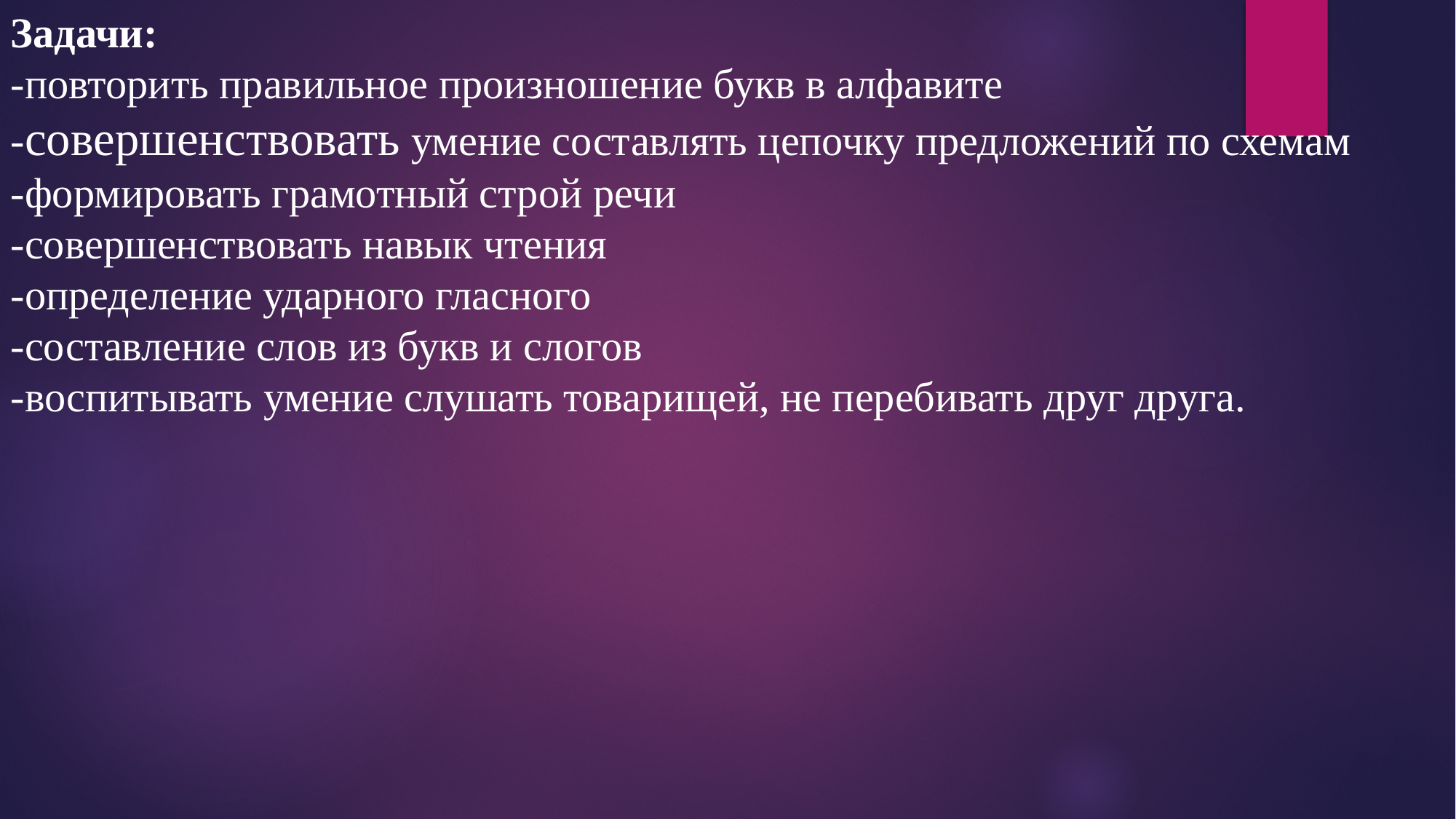

Задачи:
-повторить правильное произношение букв в алфавите
-совершенствовать умение составлять цепочку предложений по схемам
-формировать грамотный строй речи
-совершенствовать навык чтения
-определение ударного гласного
-составление слов из букв и слогов
-воспитывать умение слушать товарищей, не перебивать друг друга.